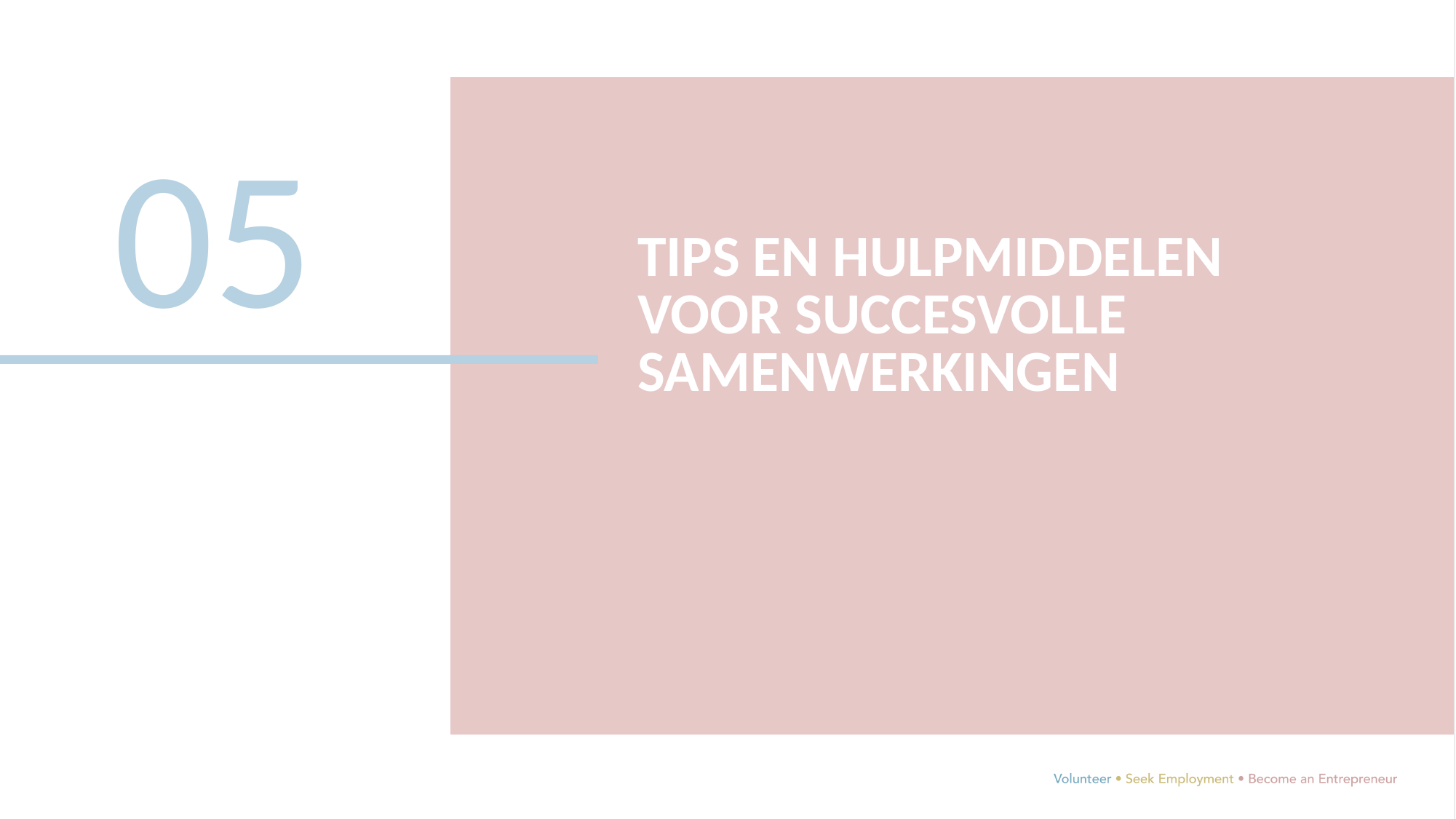

05
TIPS EN HULPMIDDELEN VOOR SUCCESVOLLE SAMENWERKINGEN